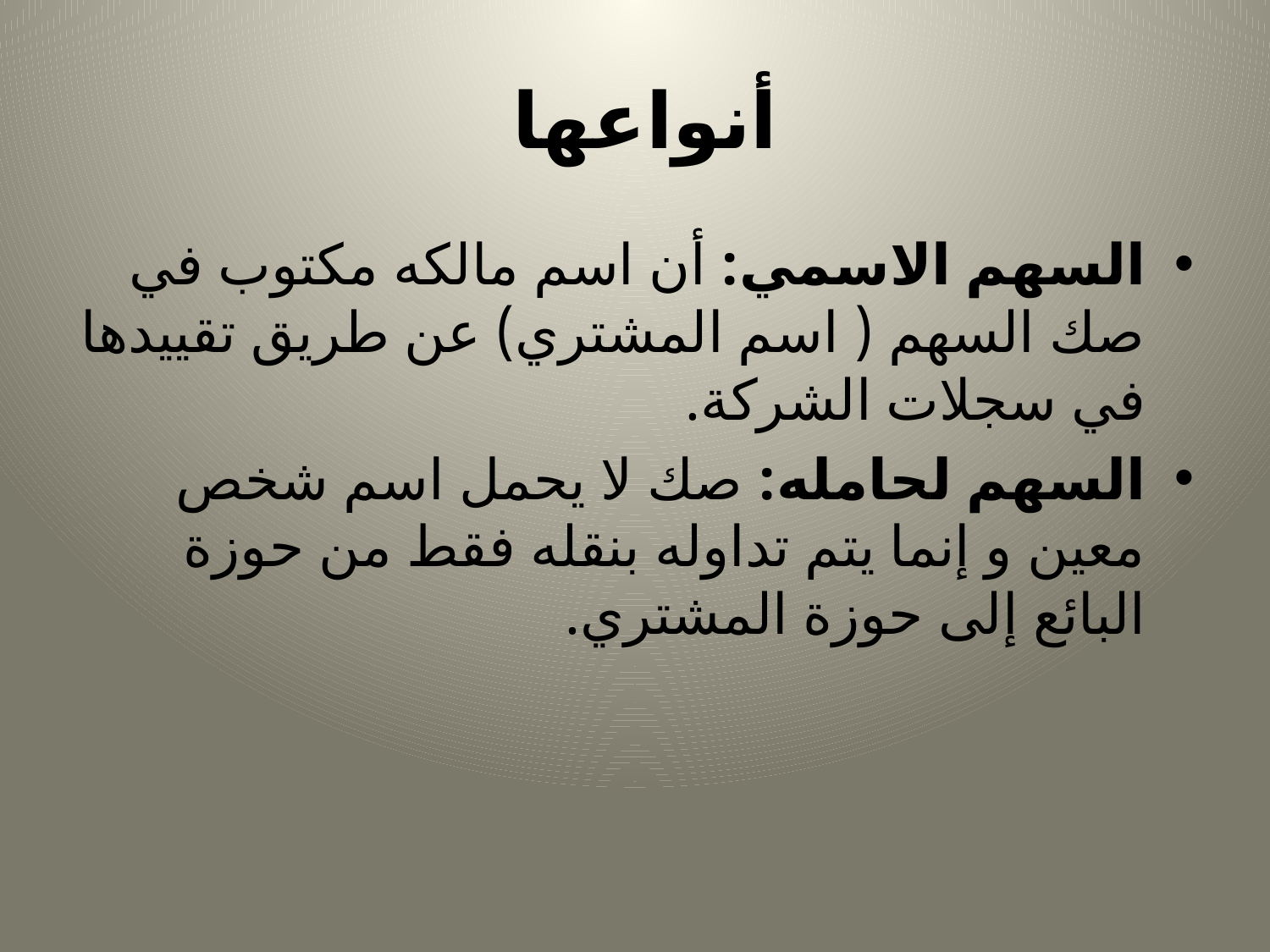

# أنواعها
السهم الاسمي: أن اسم مالكه مكتوب في صك السهم ( اسم المشتري) عن طريق تقييدها في سجلات الشركة.
السهم لحامله: صك لا يحمل اسم شخص معين و إنما يتم تداوله بنقله فقط من حوزة البائع إلى حوزة المشتري.